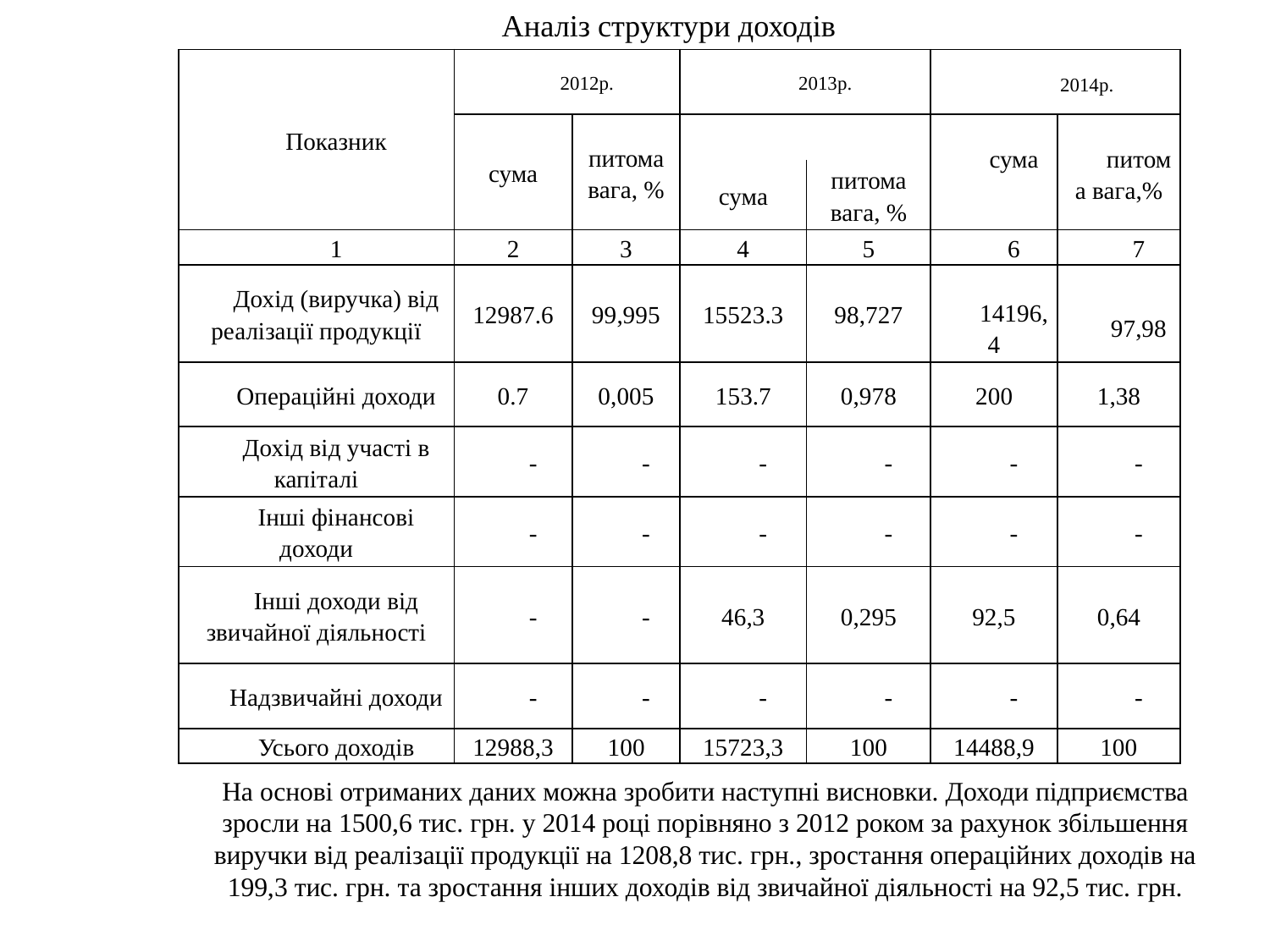

# Аналіз структури доходів
| Показник | 2012р. |  | 2013р. |  | 2014р. |  |
| --- | --- | --- | --- | --- | --- | --- |
|  | сума | питома вага, % |  |  | сума | питома вага,% |
|  |  |  | сума | питома вага, % |  |  |
| 1 | 2 | 3 | 4 | 5 | 6 | 7 |
| Дохід (виручка) від реалізації продукції | 12987.6 | 99,995 | 15523.3 | 98,727 | 14196,4 | 97,98 |
| Операційні доходи | 0.7 | 0,005 | 153.7 | 0,978 | 200 | 1,38 |
| Дохід від участі в капіталі | - | - | - | - | - | - |
| Інші фінансові доходи | - | - | - | - | - | - |
| Інші доходи від звичайної діяльності | - | - | 46,3 | 0,295 | 92,5 | 0,64 |
| Надзвичайні доходи | - | - | - | - | - | - |
| Усього доходів | 12988,3 | 100 | 15723,3 | 100 | 14488,9 | 100 |

На основі отриманих даних можна зробити наступні висновки. Доходи підприємства зросли на 1500,6 тис. грн. у 2014 році порівняно з 2012 роком за рахунок збільшення виручки від реалізації продукції на 1208,8 тис. грн., зростання операційних доходів на 199,3 тис. грн. та зростання інших доходів від звичайної діяльності на 92,5 тис. грн.